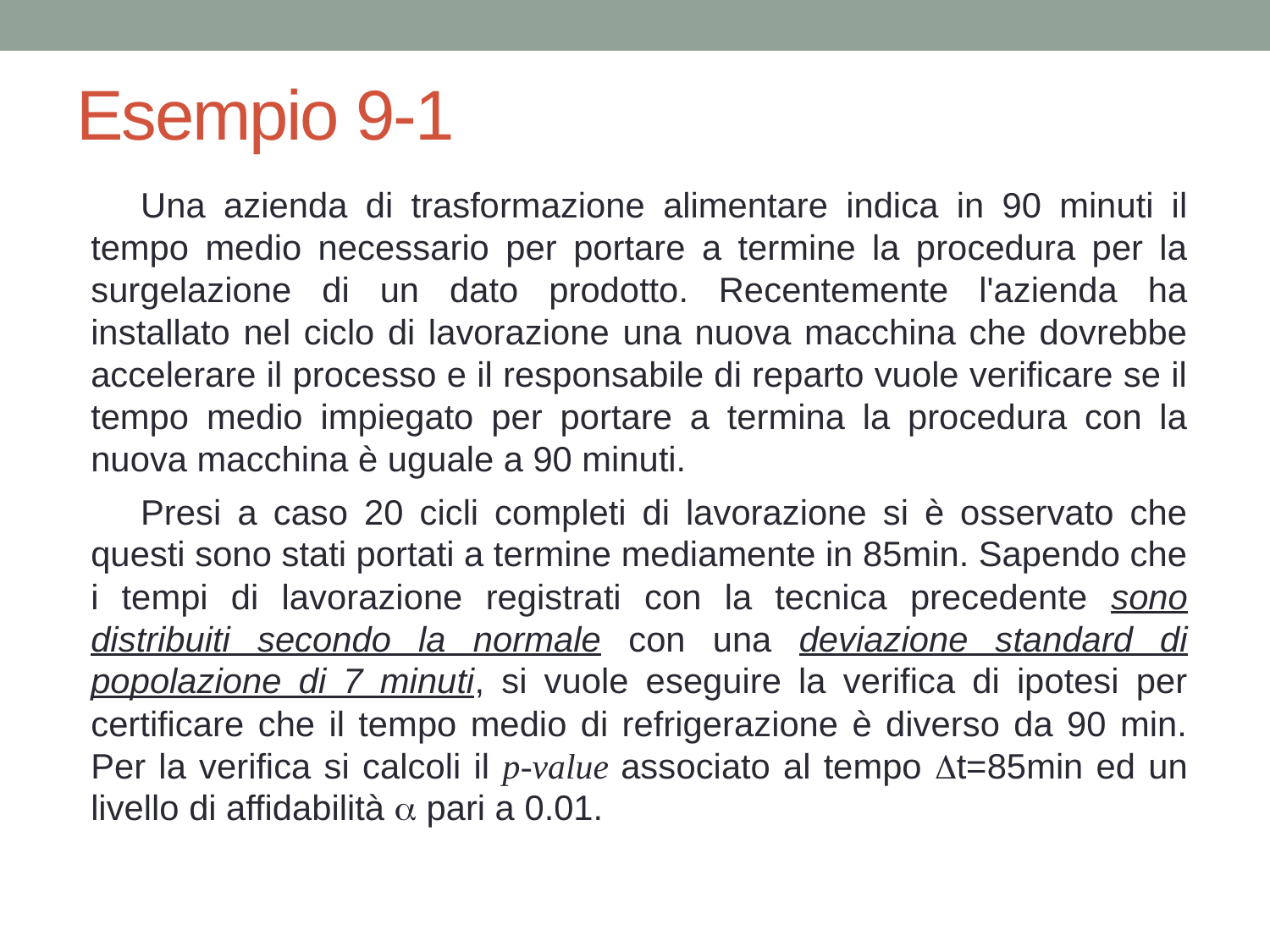

# Esempio 9-1
Una azienda di trasformazione alimentare indica in 90 minuti il tempo medio necessario per portare a termine la procedura per la surgelazione di un dato prodotto. Recentemente l'azienda ha installato nel ciclo di lavorazione una nuova macchina che dovrebbe accelerare il processo e il responsabile di reparto vuole verificare se il tempo medio impiegato per portare a termina la procedura con la nuova macchina è uguale a 90 minuti.
Presi a caso 20 cicli completi di lavorazione si è osservato che questi sono stati portati a termine mediamente in 85min. Sapendo che i tempi di lavorazione registrati con la tecnica precedente sono distribuiti secondo la normale con una deviazione standard di popolazione di 7 minuti, si vuole eseguire la verifica di ipotesi per certificare che il tempo medio di refrigerazione è diverso da 90 min. Per la verifica si calcoli il p-value associato al tempo Δt=85min ed un livello di affidabilità α pari a 0.01.